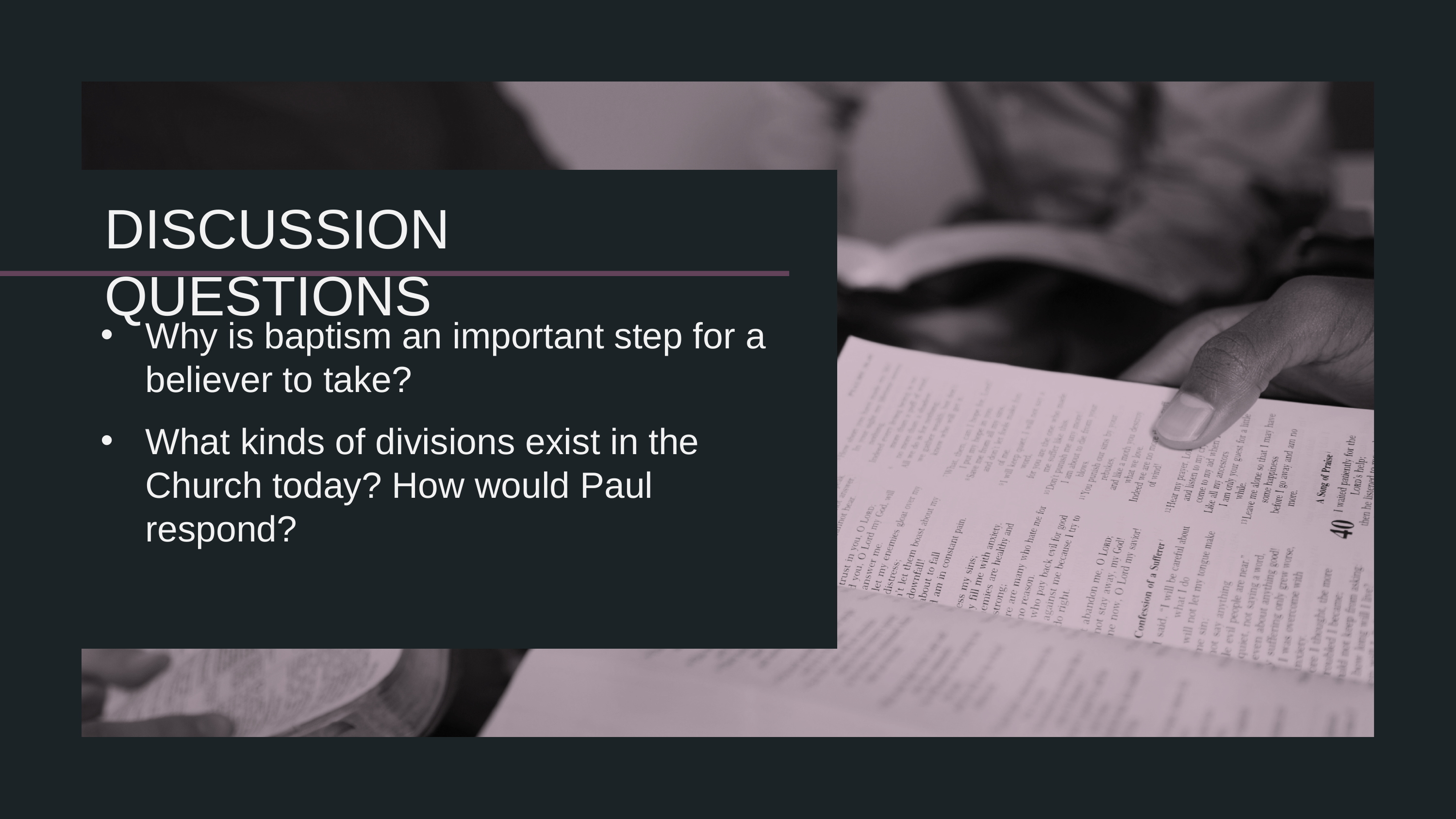

Why is baptism an important step for a believer to take?
What kinds of divisions exist in the Church today? How would Paul respond?